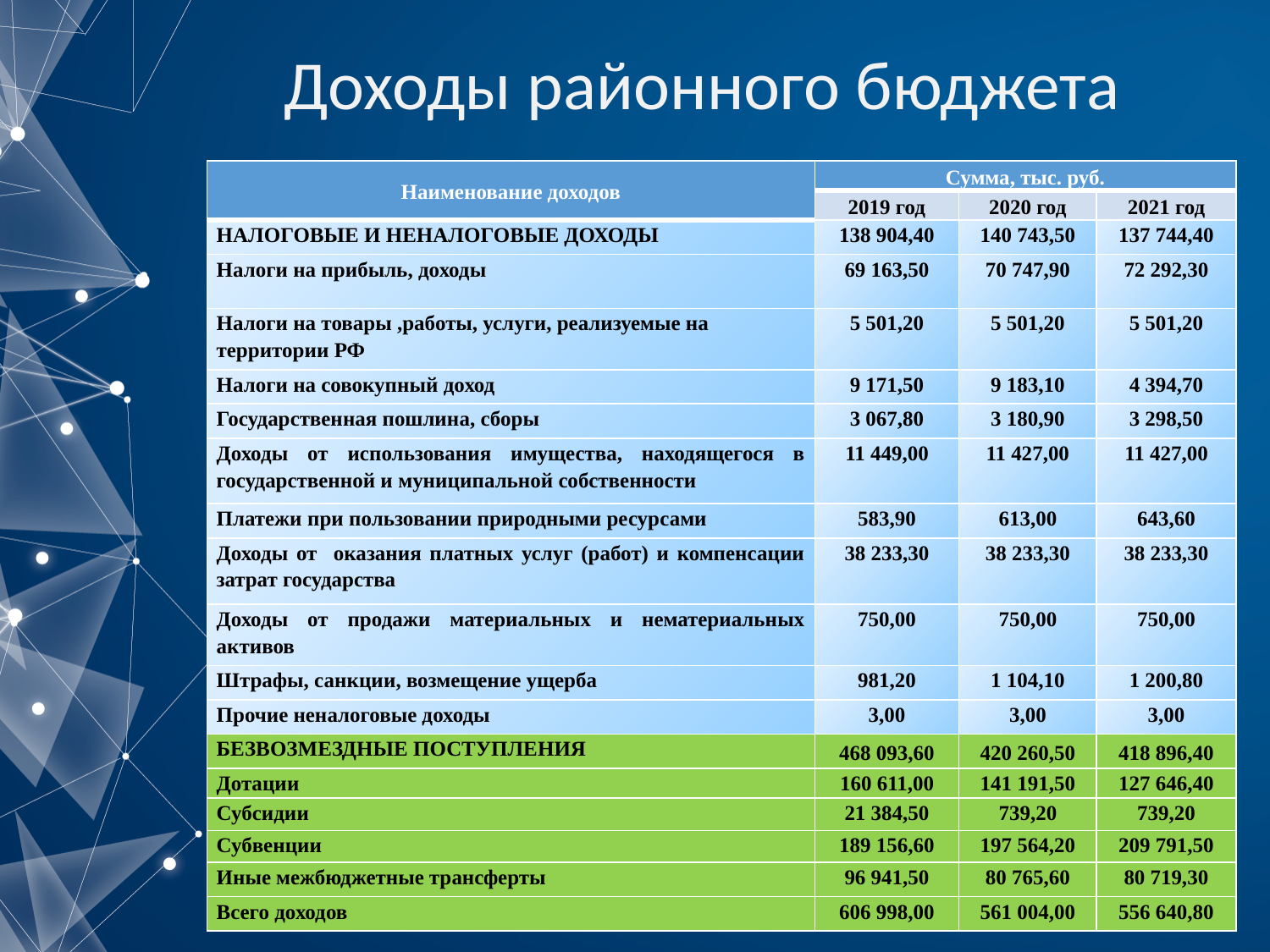

# Доходы районного бюджета
| Наименование доходов | Сумма, тыс. руб. |  |  |
| --- | --- | --- | --- |
|  | 2019 год | 2020 год | 2021 год |
| НАЛОГОВЫЕ И НЕНАЛОГОВЫЕ ДОХОДЫ | 138 904,40 | 140 743,50 | 137 744,40 |
| Налоги на прибыль, доходы | 69 163,50 | 70 747,90 | 72 292,30 |
| Налоги на товары ,работы, услуги, реализуемые на территории РФ | 5 501,20 | 5 501,20 | 5 501,20 |
| Налоги на совокупный доход | 9 171,50 | 9 183,10 | 4 394,70 |
| Государственная пошлина, сборы | 3 067,80 | 3 180,90 | 3 298,50 |
| Доходы от использования имущества, находящегося в государственной и муниципальной собственности | 11 449,00 | 11 427,00 | 11 427,00 |
| Платежи при пользовании природными ресурсами | 583,90 | 613,00 | 643,60 |
| Доходы от оказания платных услуг (работ) и компенсации затрат государства | 38 233,30 | 38 233,30 | 38 233,30 |
| Доходы от продажи материальных и нематериальных активов | 750,00 | 750,00 | 750,00 |
| Штрафы, санкции, возмещение ущерба | 981,20 | 1 104,10 | 1 200,80 |
| Прочие неналоговые доходы | 3,00 | 3,00 | 3,00 |
| БЕЗВОЗМЕЗДНЫЕ ПОСТУПЛЕНИЯ | 468 093,60 | 420 260,50 | 418 896,40 |
| Дотации | 160 611,00 | 141 191,50 | 127 646,40 |
| Субсидии | 21 384,50 | 739,20 | 739,20 |
| Субвенции | 189 156,60 | 197 564,20 | 209 791,50 |
| Иные межбюджетные трансферты | 96 941,50 | 80 765,60 | 80 719,30 |
| Всего доходов | 606 998,00 | 561 004,00 | 556 640,80 |